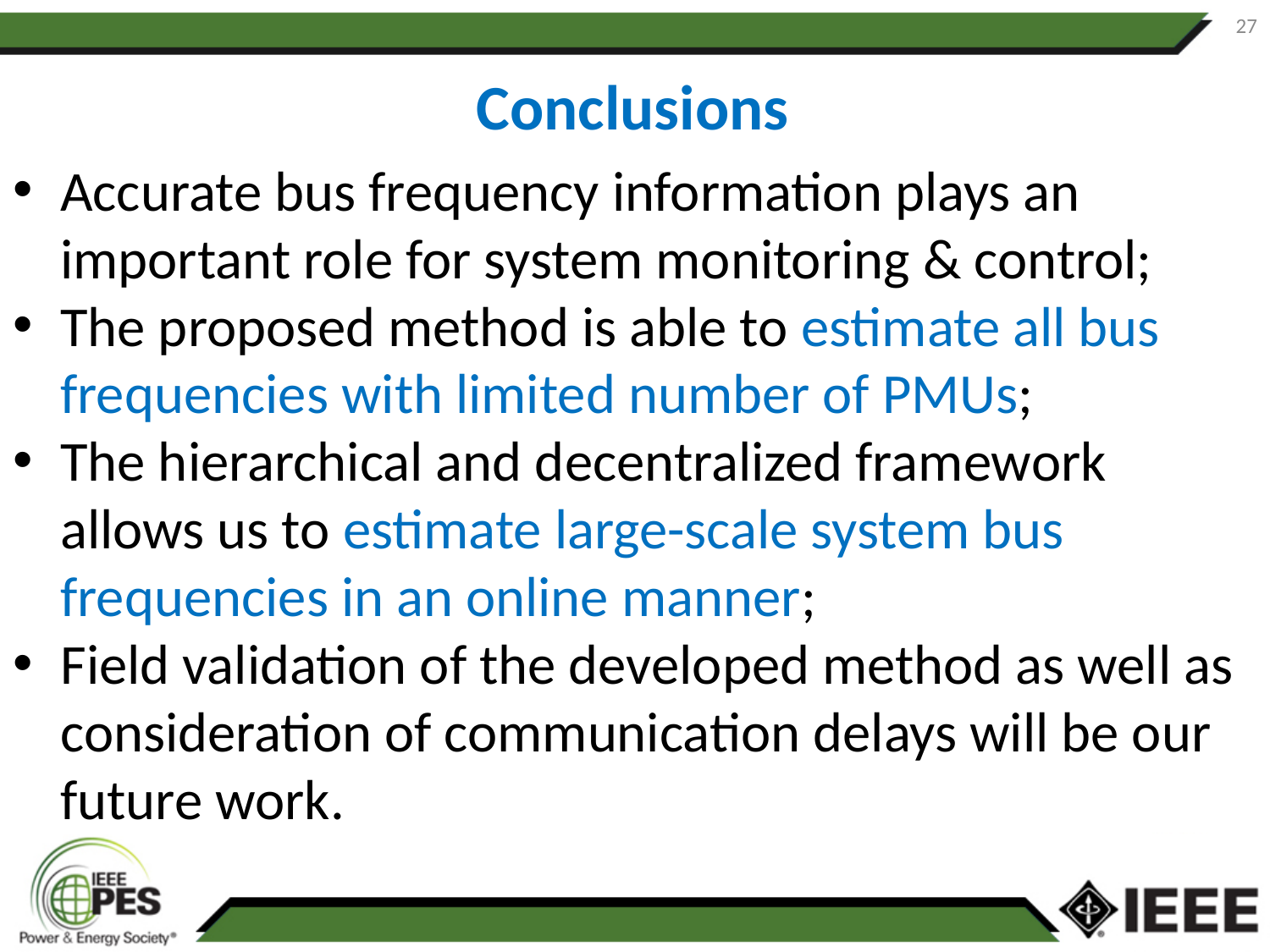

27
# Conclusions
Accurate bus frequency information plays an important role for system monitoring & control;
The proposed method is able to estimate all bus frequencies with limited number of PMUs;
The hierarchical and decentralized framework allows us to estimate large-scale system bus frequencies in an online manner;
Field validation of the developed method as well as consideration of communication delays will be our future work.